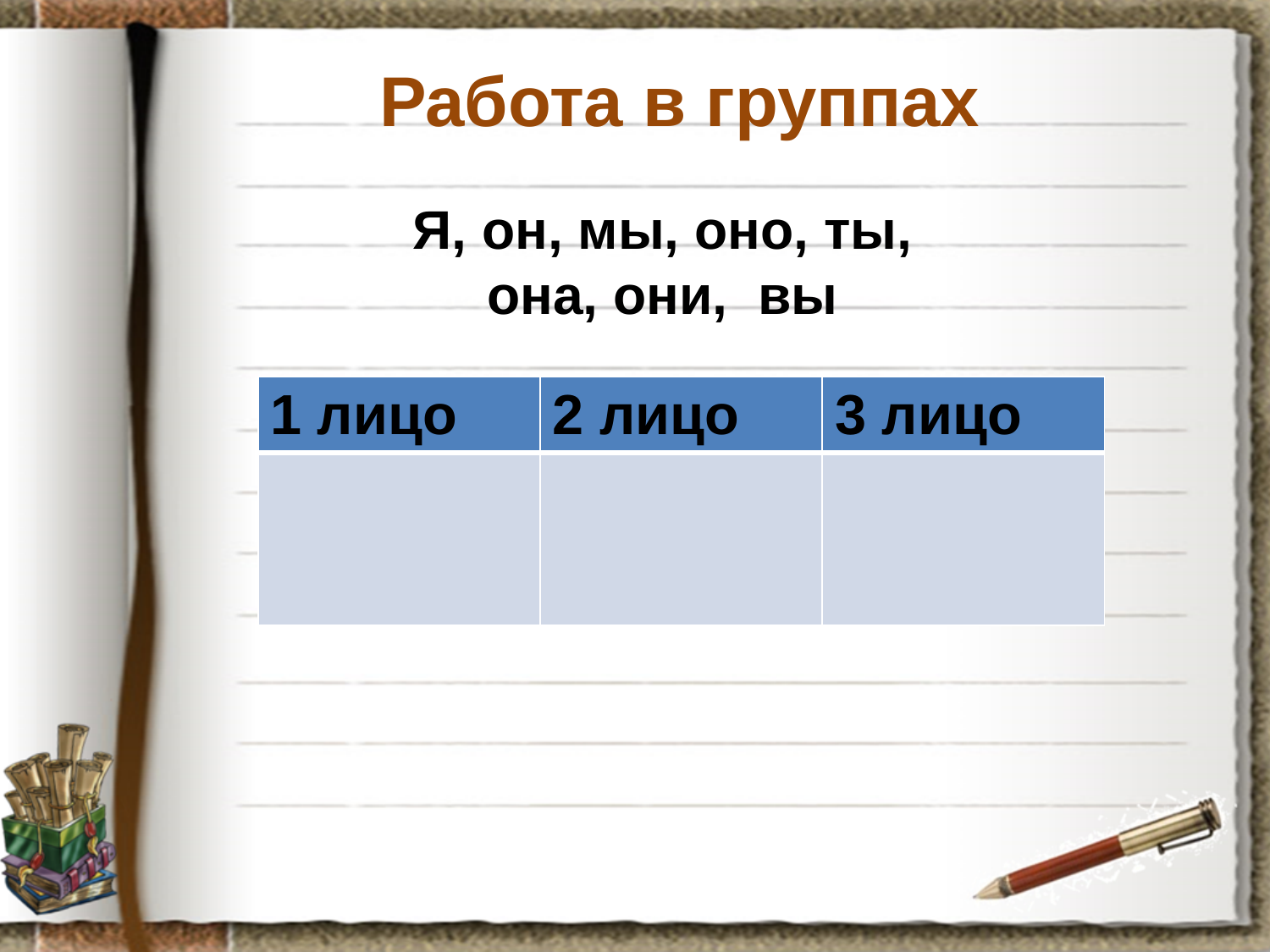

Работа в группах
# Я, он, мы, оно, ты, она, они,  вы
| 1 лицо | 2 лицо | 3 лицо |
| --- | --- | --- |
|  |  |  |